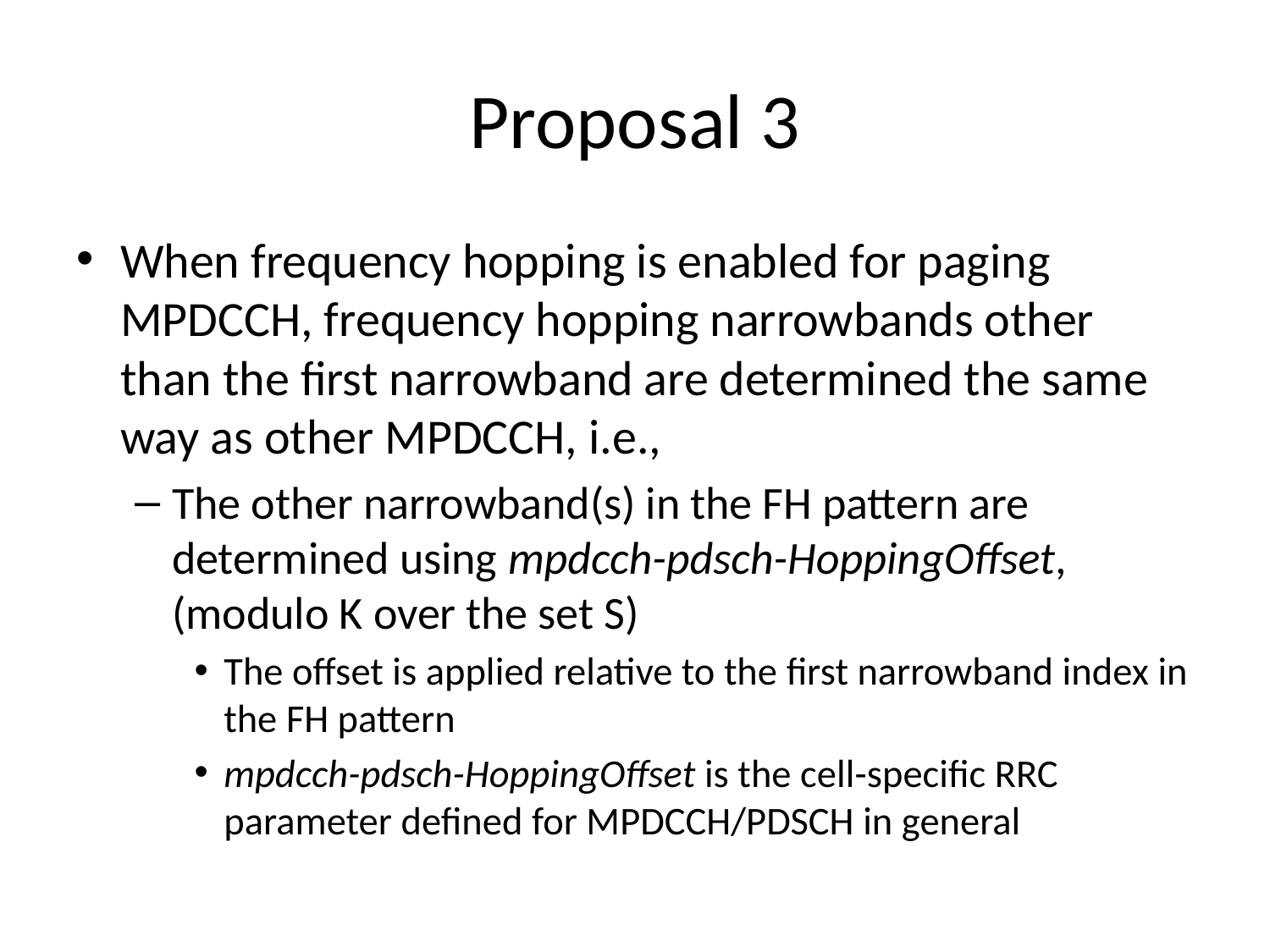

# Proposal 3
When frequency hopping is enabled for paging MPDCCH, frequency hopping narrowbands other than the first narrowband are determined the same way as other MPDCCH, i.e.,
The other narrowband(s) in the FH pattern are determined using mpdcch-pdsch-HoppingOffset, (modulo K over the set S)
The offset is applied relative to the first narrowband index in the FH pattern
mpdcch-pdsch-HoppingOffset is the cell-specific RRC parameter defined for MPDCCH/PDSCH in general